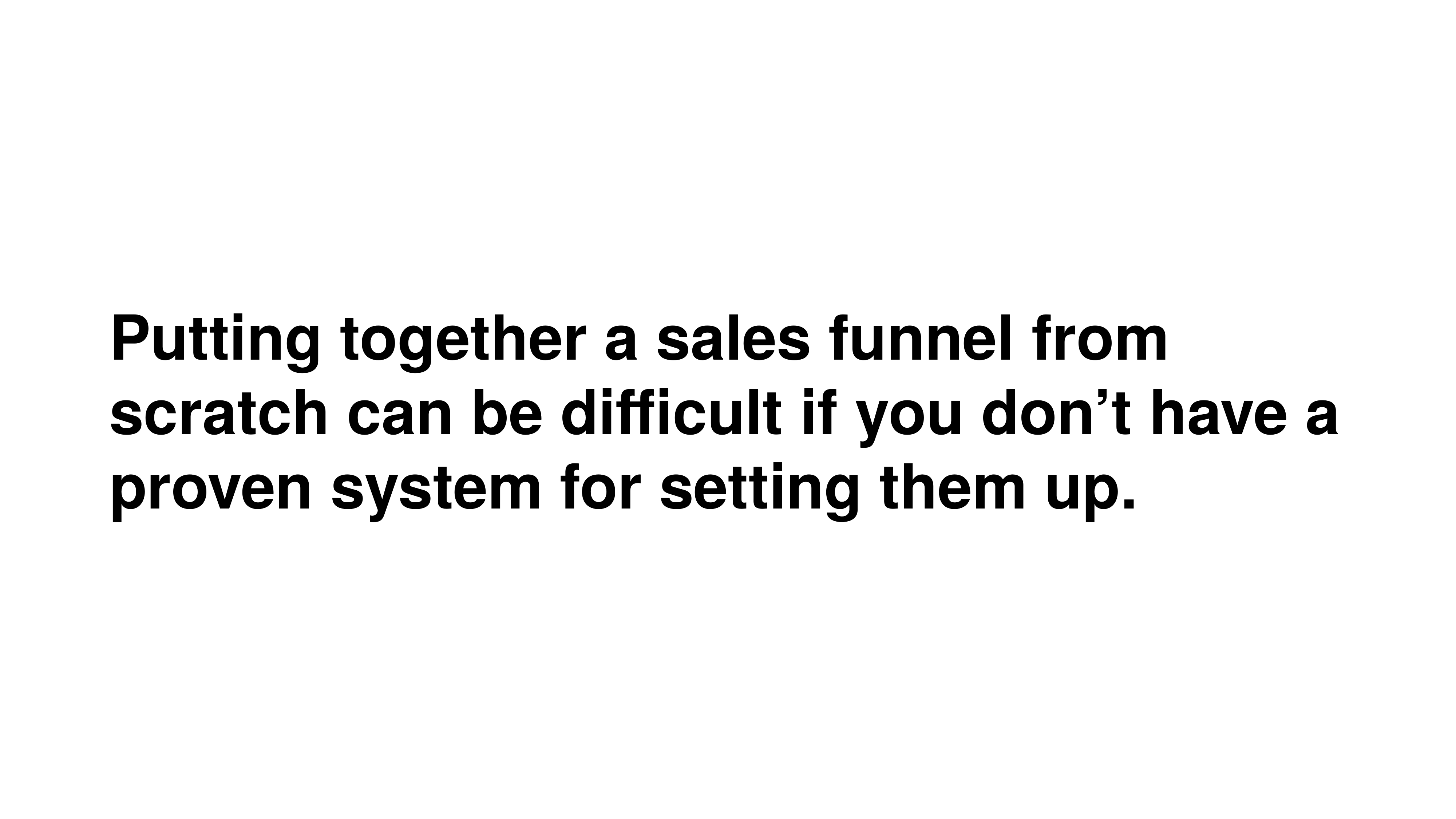

# Putting together a sales funnel from scratch can be difficult if you don’t have a proven system for setting them up.